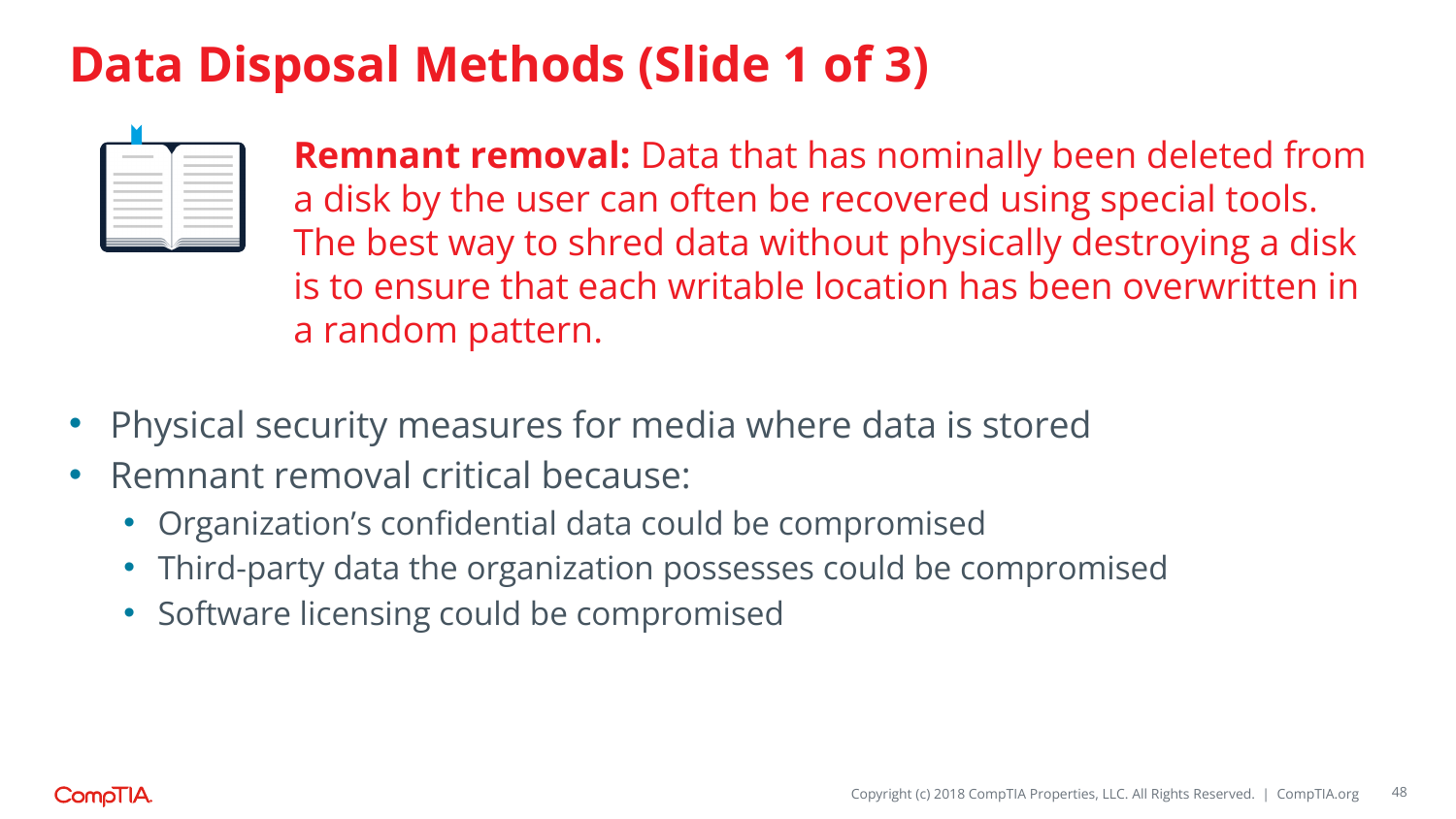

# Data Disposal Methods (Slide 1 of 3)
Remnant removal: Data that has nominally been deleted from a disk by the user can often be recovered using special tools. The best way to shred data without physically destroying a disk is to ensure that each writable location has been overwritten in a random pattern.
Physical security measures for media where data is stored
Remnant removal critical because:
Organization’s confidential data could be compromised
Third-party data the organization possesses could be compromised
Software licensing could be compromised
48